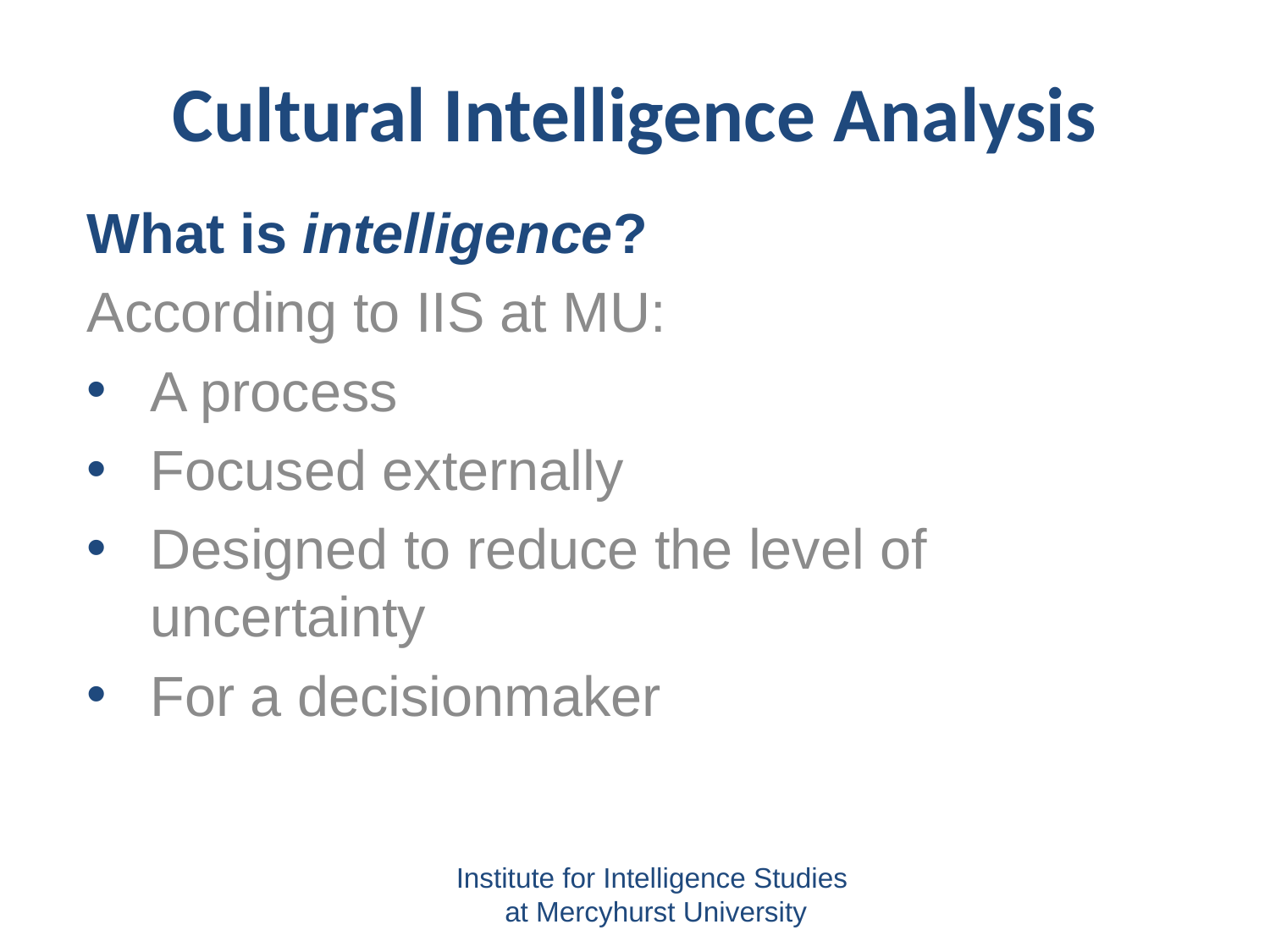

# Cultural Intelligence Analysis
What is intelligence?
According to IIS at MU:
A process
Focused externally
Designed to reduce the level of uncertainty
For a decisionmaker
Institute for Intelligence Studies
at Mercyhurst University